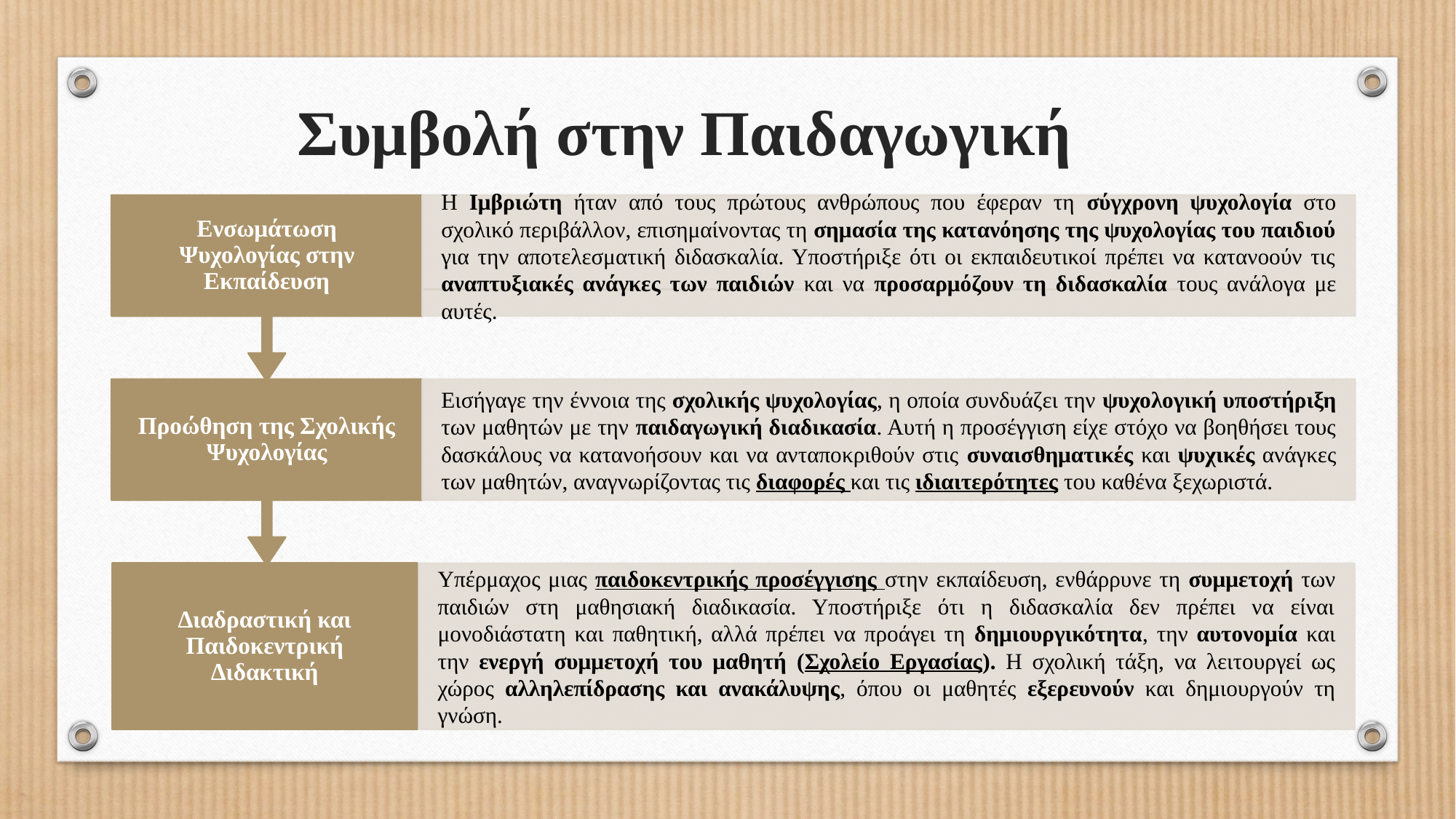

# Συμβολή στην Παιδαγωγική
Διαδραστική και Παιδοκεντρική Διδακτική
Υπέρμαχος μιας παιδοκεντρικής προσέγγισης στην εκπαίδευση, ενθάρρυνε τη συμμετοχή των παιδιών στη μαθησιακή διαδικασία. Υποστήριξε ότι η διδασκαλία δεν πρέπει να είναι μονοδιάστατη και παθητική, αλλά πρέπει να προάγει τη δημιουργικότητα, την αυτονομία και την ενεργή συμμετοχή του μαθητή (Σχολείο Εργασίας). Η σχολική τάξη, να λειτουργεί ως χώρος αλληλεπίδρασης και ανακάλυψης, όπου οι μαθητές εξερευνούν και δημιουργούν τη γνώση.
Προώθηση της Σχολικής Ψυχολογίας
Εισήγαγε την έννοια της σχολικής ψυχολογίας, η οποία συνδυάζει την ψυχολογική υποστήριξη των μαθητών με την παιδαγωγική διαδικασία. Αυτή η προσέγγιση είχε στόχο να βοηθήσει τους δασκάλους να κατανοήσουν και να ανταποκριθούν στις συναισθηματικές και ψυχικές ανάγκες των μαθητών, αναγνωρίζοντας τις διαφορές και τις ιδιαιτερότητες του καθένα ξεχωριστά.
Ενσωμάτωση Ψυχολογίας στην Εκπαίδευση
Η Ιμβριώτη ήταν από τους πρώτους ανθρώπους που έφεραν τη σύγχρονη ψυχολογία στο σχολικό περιβάλλον, επισημαίνοντας τη σημασία της κατανόησης της ψυχολογίας του παιδιού για την αποτελεσματική διδασκαλία. Υποστήριξε ότι οι εκπαιδευτικοί πρέπει να κατανοούν τις αναπτυξιακές ανάγκες των παιδιών και να προσαρμόζουν τη διδασκαλία τους ανάλογα με αυτές.